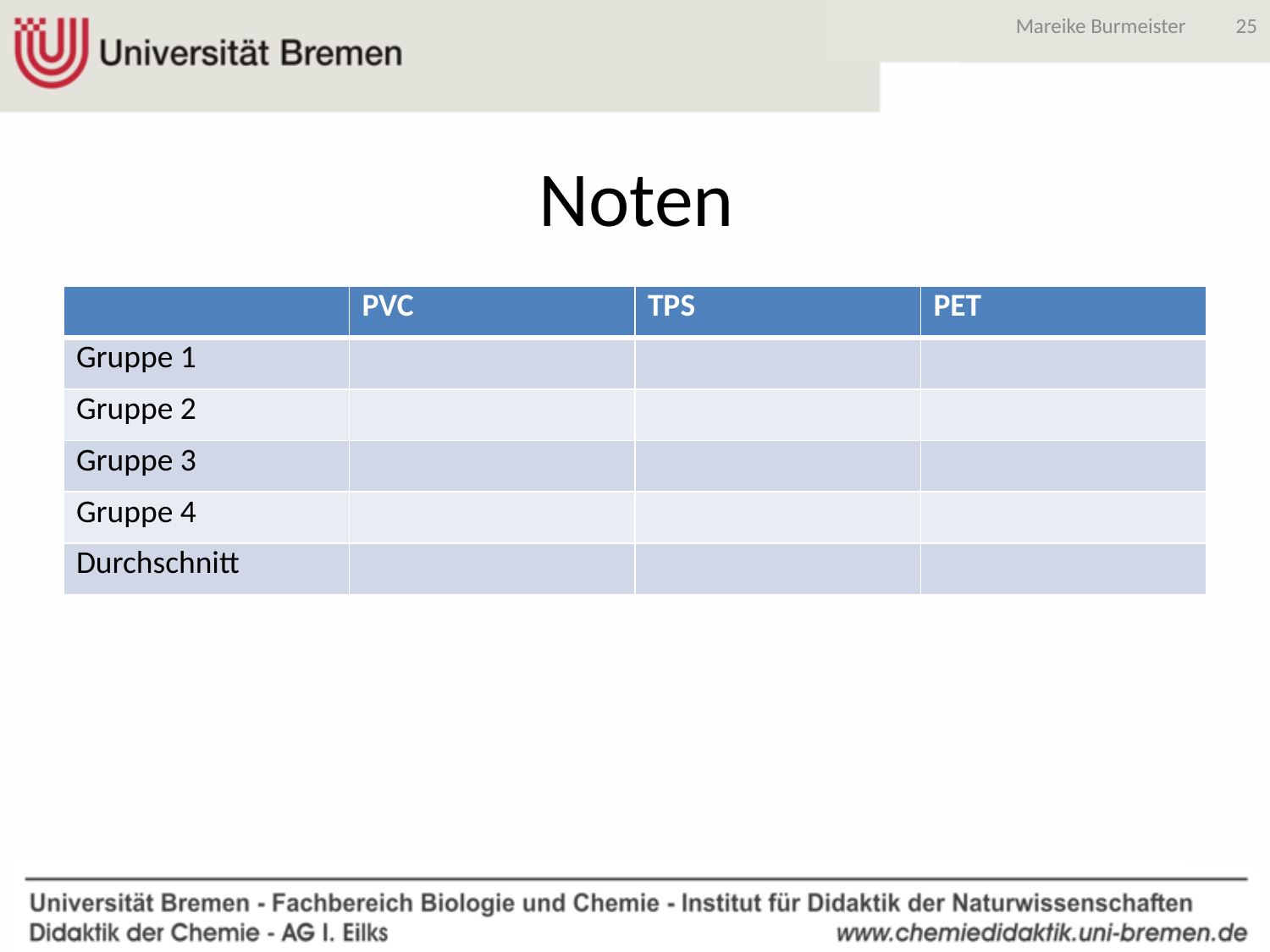

25
Mareike Burmeister
# Noten
|  | PVC | TPS | PET |
| --- | --- | --- | --- |
| Gruppe 1 |  |  |  |
| Gruppe 2 |  |  |  |
| Gruppe 3 |  |  |  |
| Gruppe 4 |  |  |  |
| Durchschnitt |  |  |  |